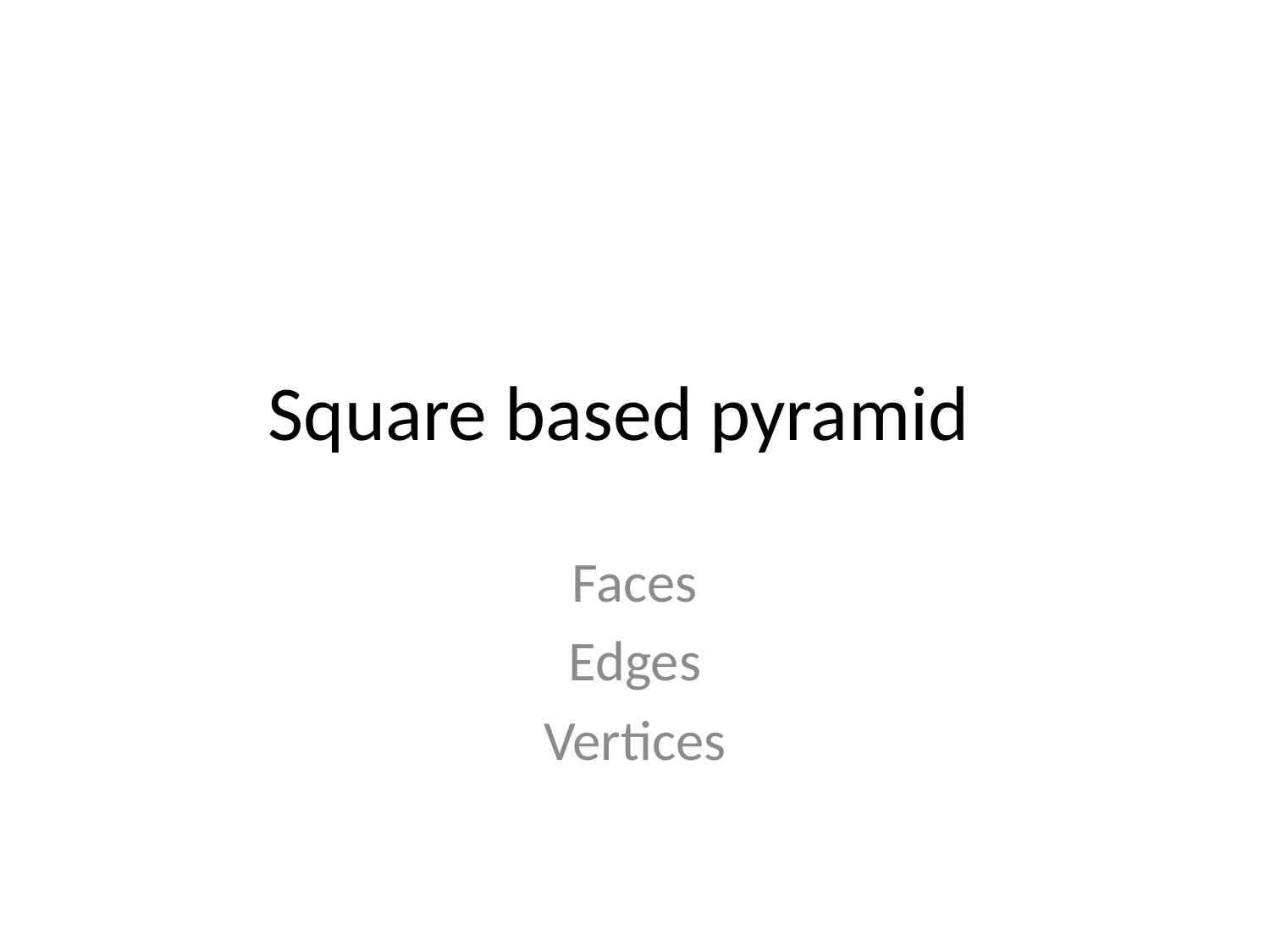

# Square based pyramid
Faces
Edges
Vertices